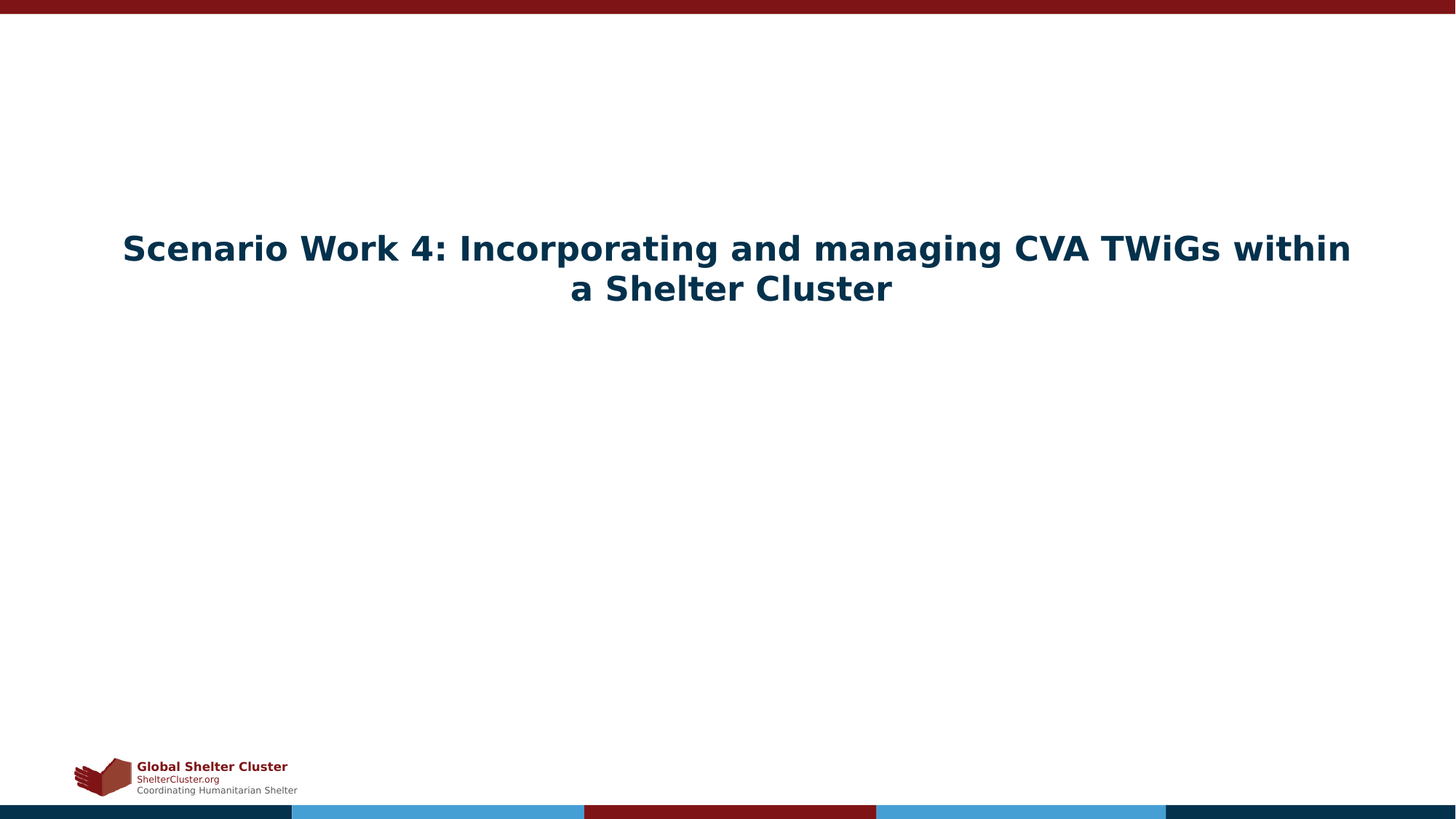

# Scenario Work 4: Incorporating and managing CVA TWiGs within a Shelter Cluster